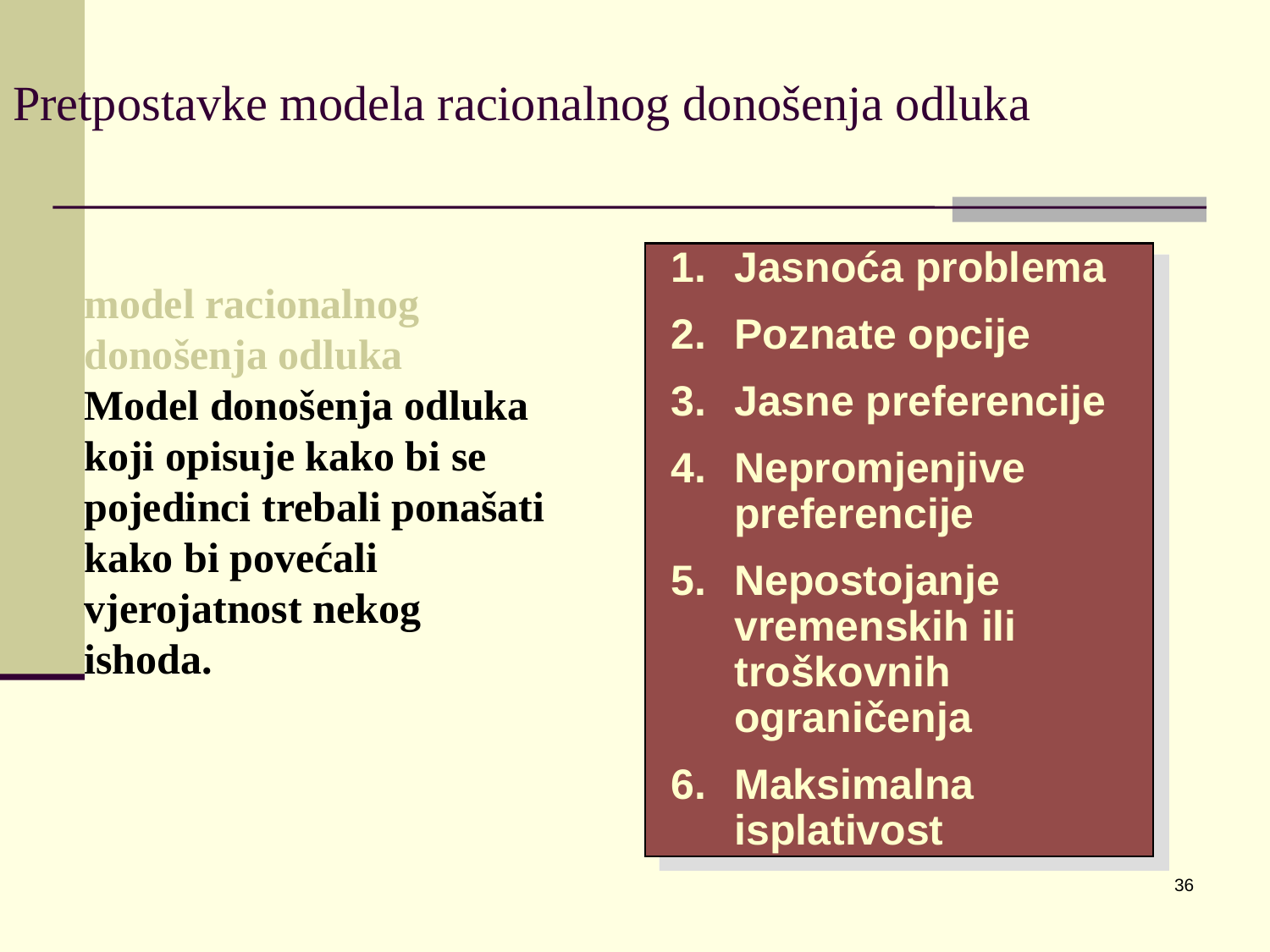

# Pretpostavke modela racionalnog donošenja odluka
Jasnoća problema
Poznate opcije
Jasne preferencije
Nepromjenjive preferencije
Nepostojanje vremenskih ili troškovnih ograničenja
Maksimalna isplativost
model racionalnog donošenja odluka
Model donošenja odluka koji opisuje kako bi se pojedinci trebali ponašati kako bi povećali vjerojatnost nekog ishoda.
36